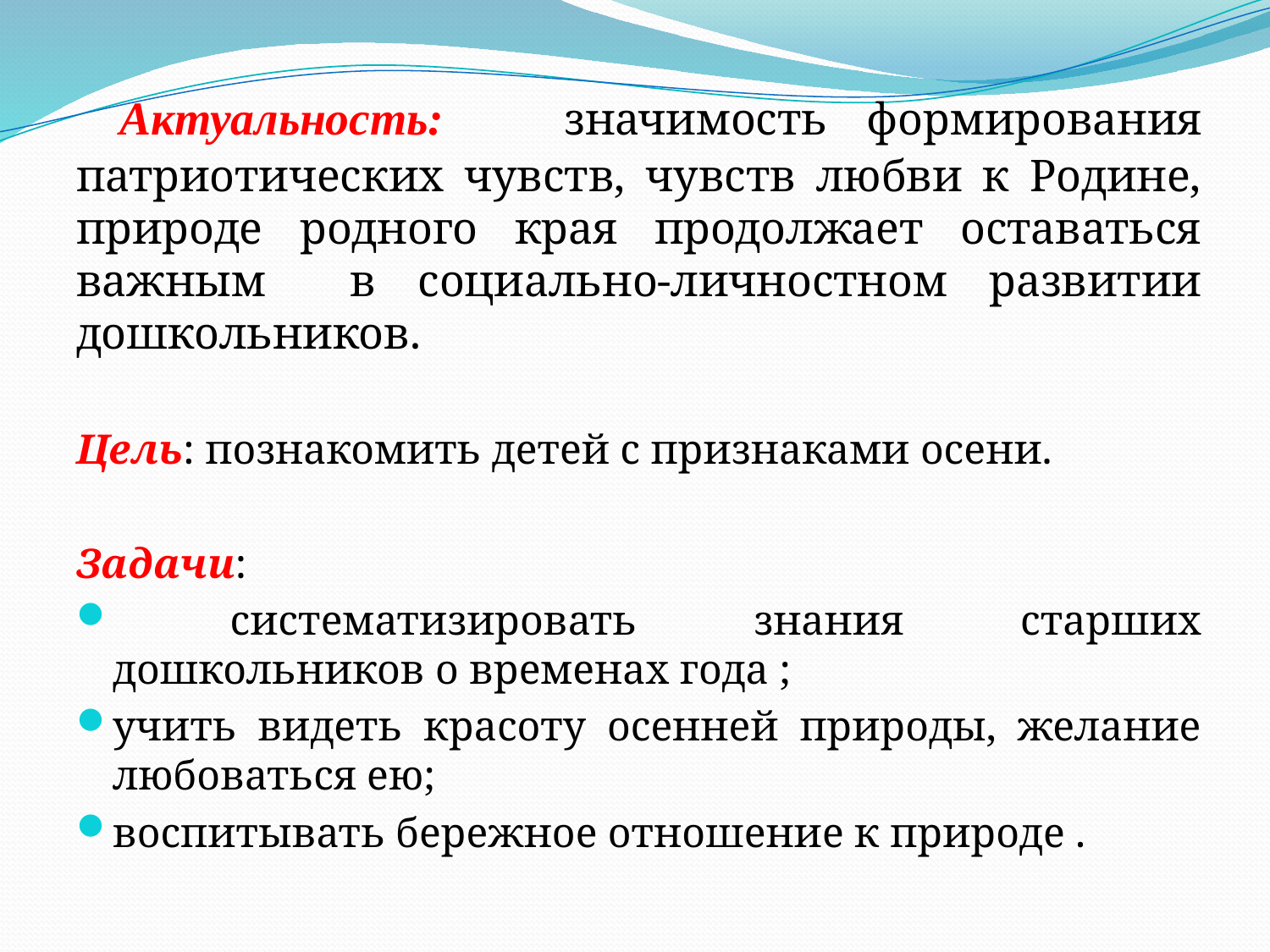

Актуальность:   значимость формирования патриотических чувств, чувств любви к Родине, природе родного края продолжает оставаться важным  в социально-личностном развитии дошкольников.

Цель: познакомить детей с признаками осени.

Задачи:
 систематизировать знания старших дошкольников о временах года ;
учить видеть красоту осенней природы, желание любоваться ею;
воспитывать бережное отношение к природе .